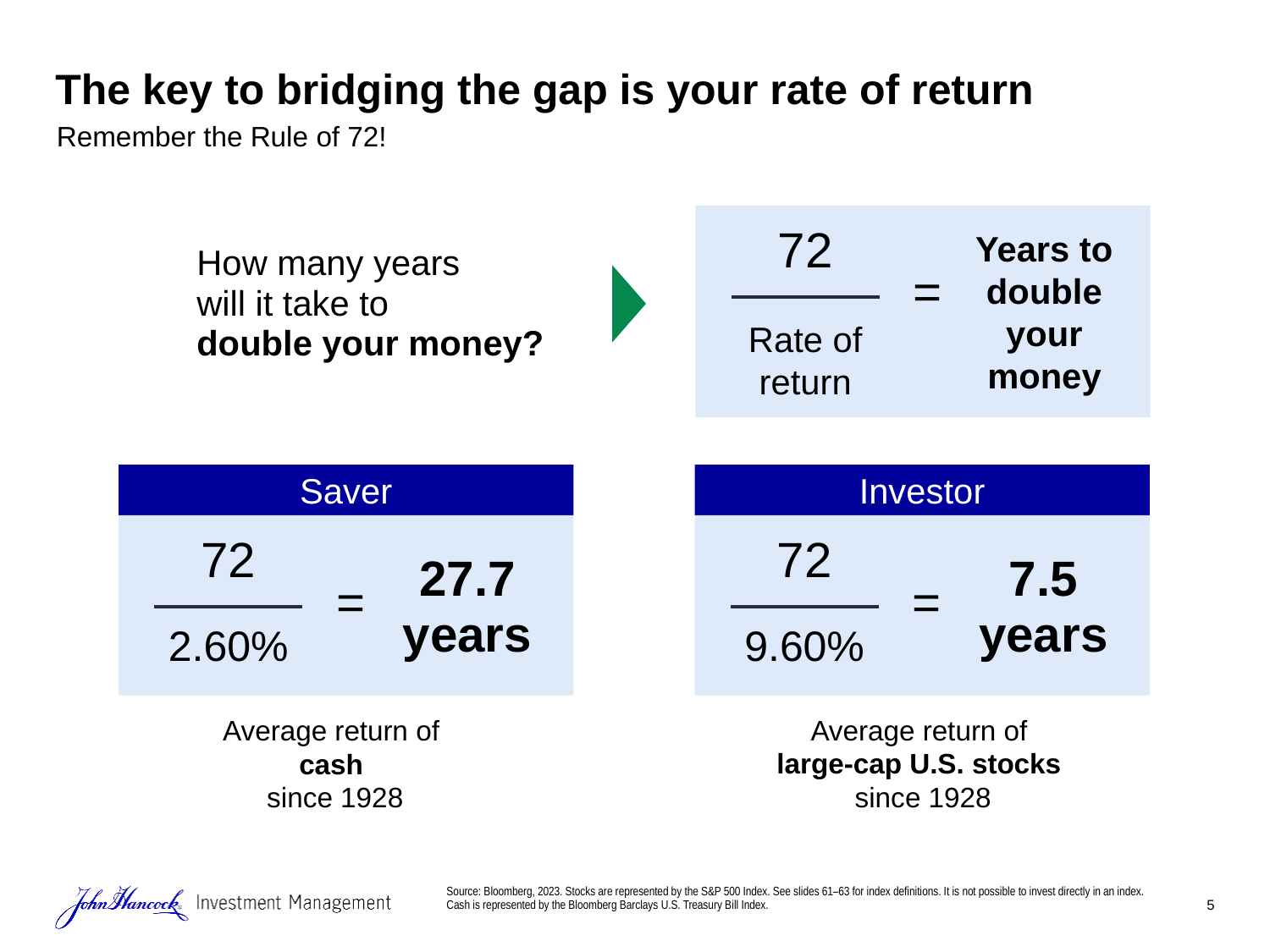

# The key to bridging the gap is your rate of return
Remember the Rule of 72!

72
Years to double your money
=
Rate of return
How many years
will it take to
double your money?

Saver

72
27.7
years
=
2.60%
Investor

72
7.5
years
=
9.60%
Average return of
large-cap U.S. stocks
since 1928
Average return of
cash
since 1928
Source: Bloomberg, 2023. Stocks are represented by the S&P 500 Index. See slides 61–63 for index definitions. It is not possible to invest directly in an index. Cash is represented by the Bloomberg Barclays U.S. Treasury Bill Index.
5